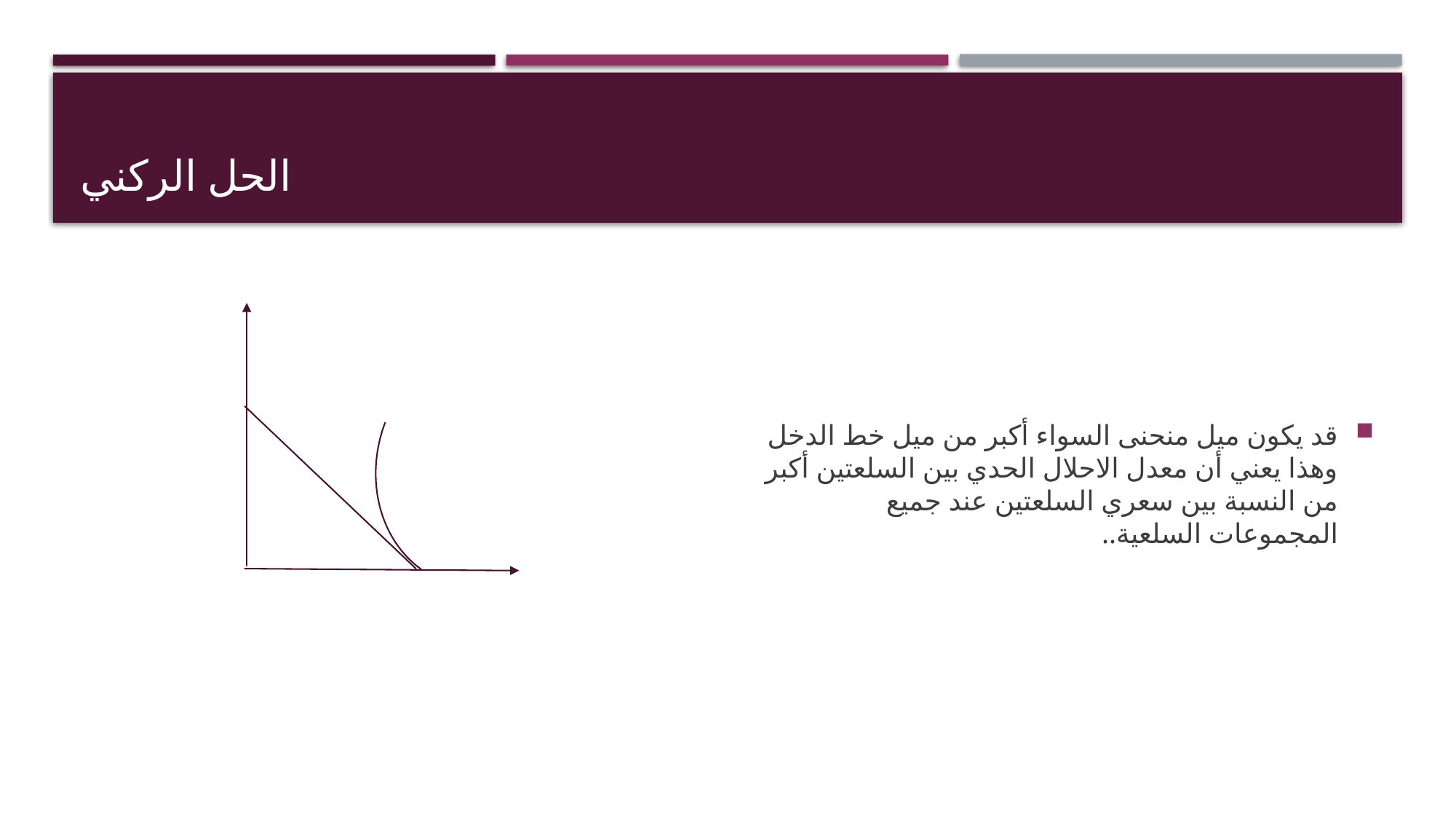

# الحل الركني

قد يكون ميل منحنى السواء أكبر من ميل خط الدخل وهذا يعني أن معدل الاحلال الحدي بين السلعتين أكبر من النسبة بين سعري السلعتين عند جميع المجموعات السلعية..